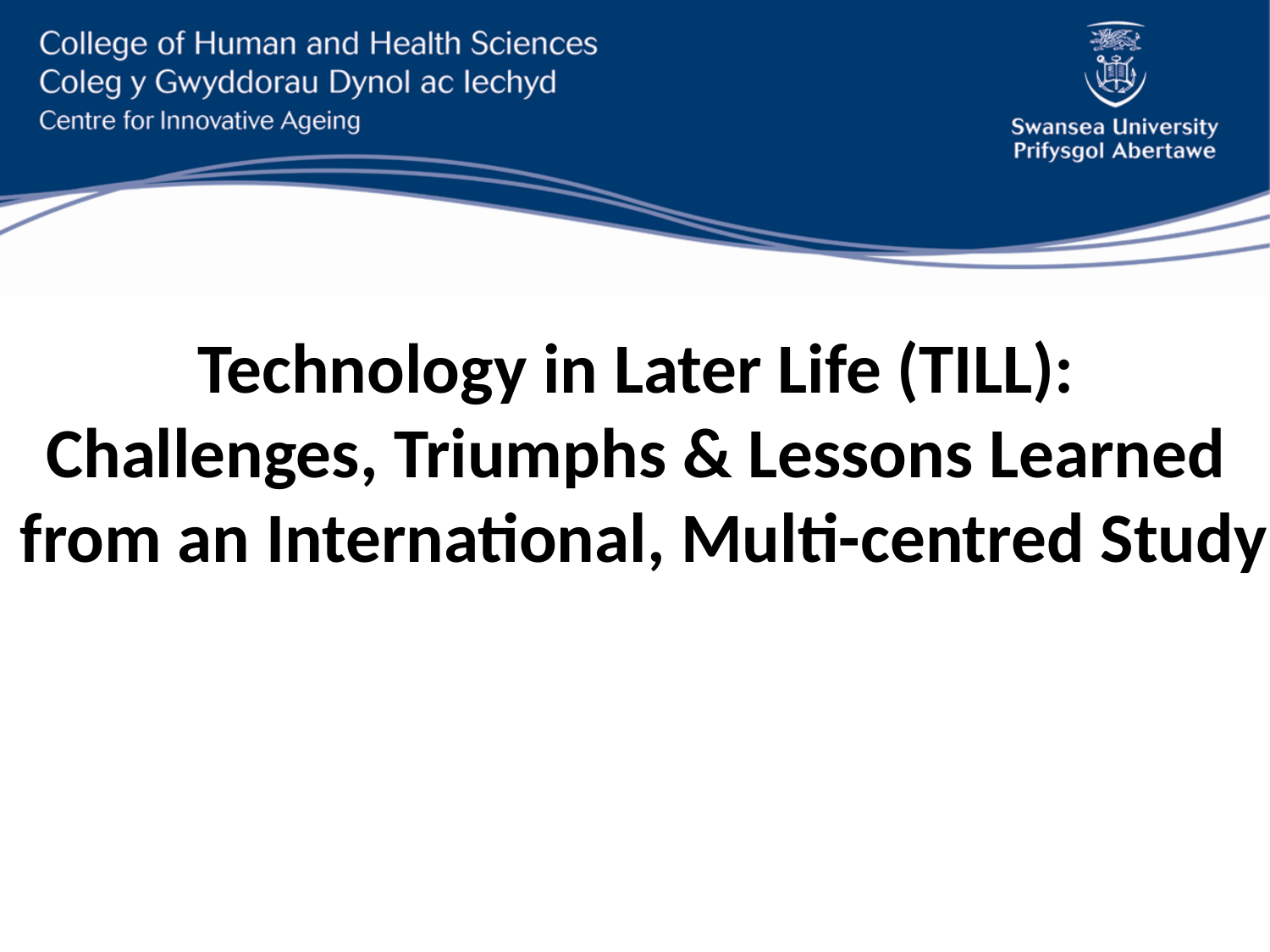

Technology in Later Life (TILL):
Challenges, Triumphs & Lessons Learned
from an International, Multi-centred Study